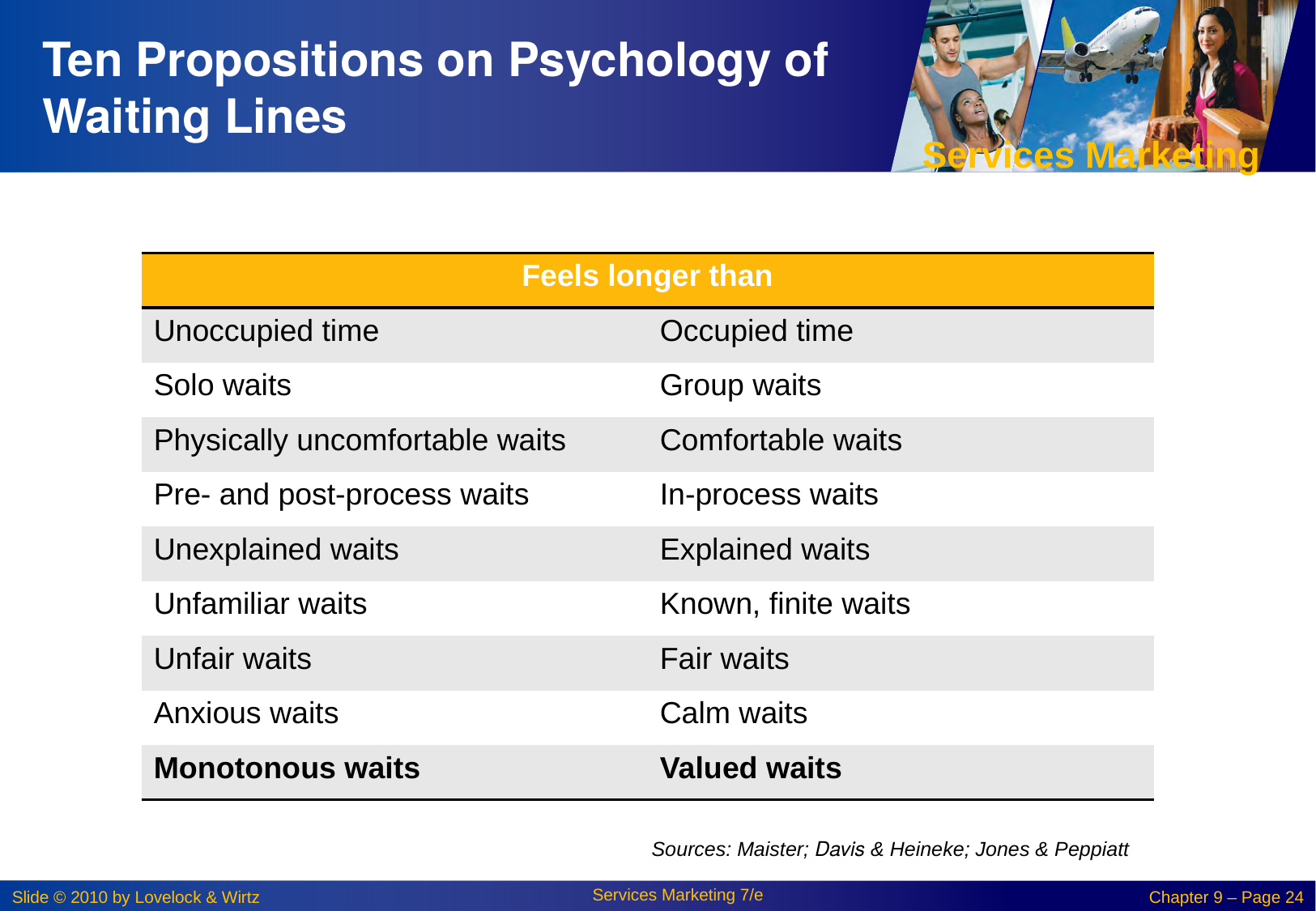

# Ten Propositions on Psychology of Waiting Lines
| Feels longer than |  |
| --- | --- |
| Unoccupied time | Occupied time |
| Solo waits | Group waits |
| Physically uncomfortable waits | Comfortable waits |
| Pre- and post-process waits | In-process waits |
| Unexplained waits | Explained waits |
| Unfamiliar waits | Known, finite waits |
| Unfair waits | Fair waits |
| Anxious waits | Calm waits |
| Monotonous waits | Valued waits |
Sources: Maister; Davis & Heineke; Jones & Peppiatt